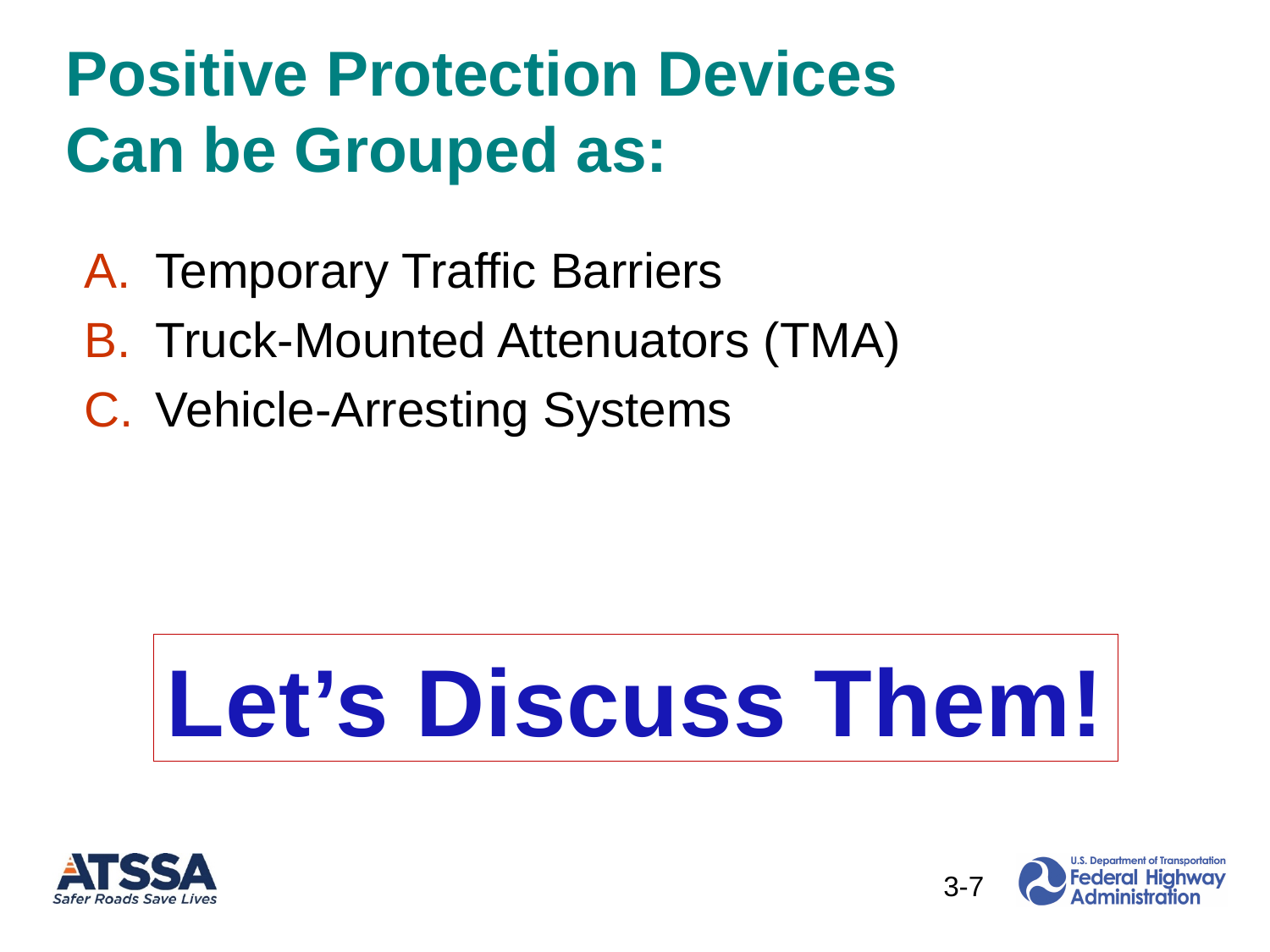

# Positive Protection Devices Can be Grouped as:
Temporary Traffic Barriers
Truck-Mounted Attenuators (TMA)
Vehicle-Arresting Systems

Let’s Discuss Them!